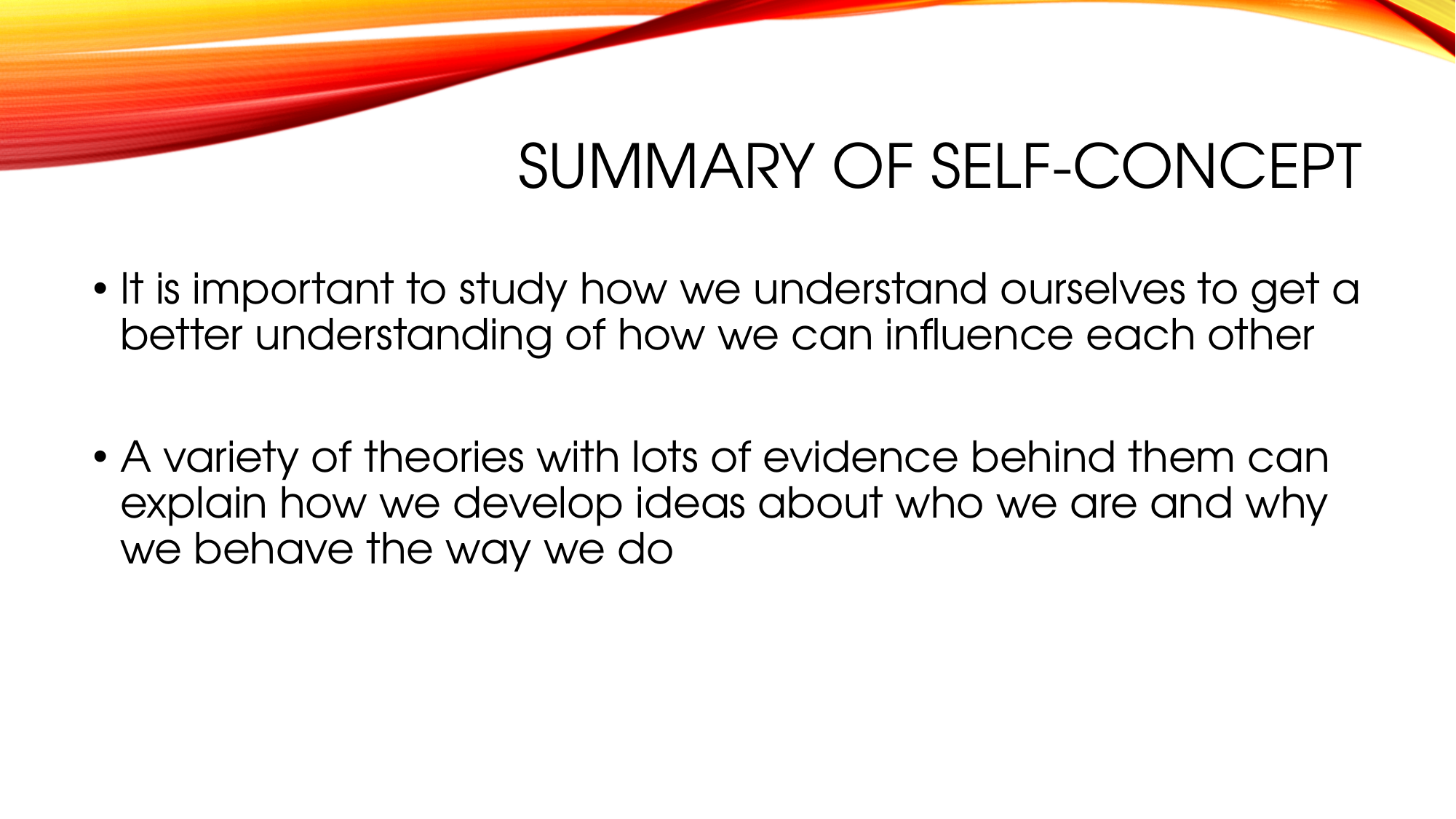

# Summary of Self-concept
It is important to study how we understand ourselves to get a better understanding of how we can influence each other

A variety of theories with lots of evidence behind them can explain how we develop ideas about who we are and why we behave the way we do